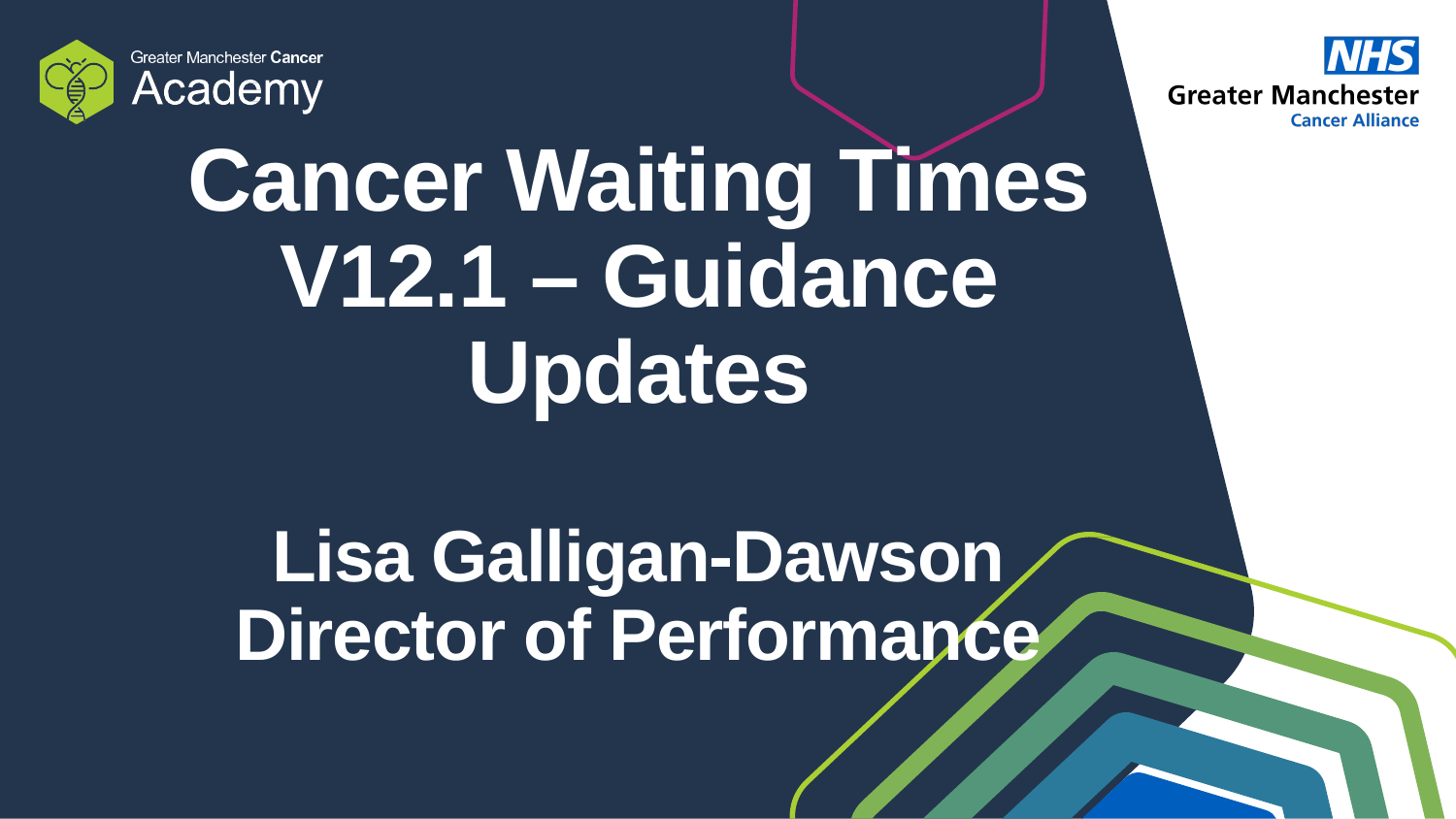

# Cancer Waiting Times V12.1 – Guidance Updates Lisa Galligan-Dawson Director of Performance